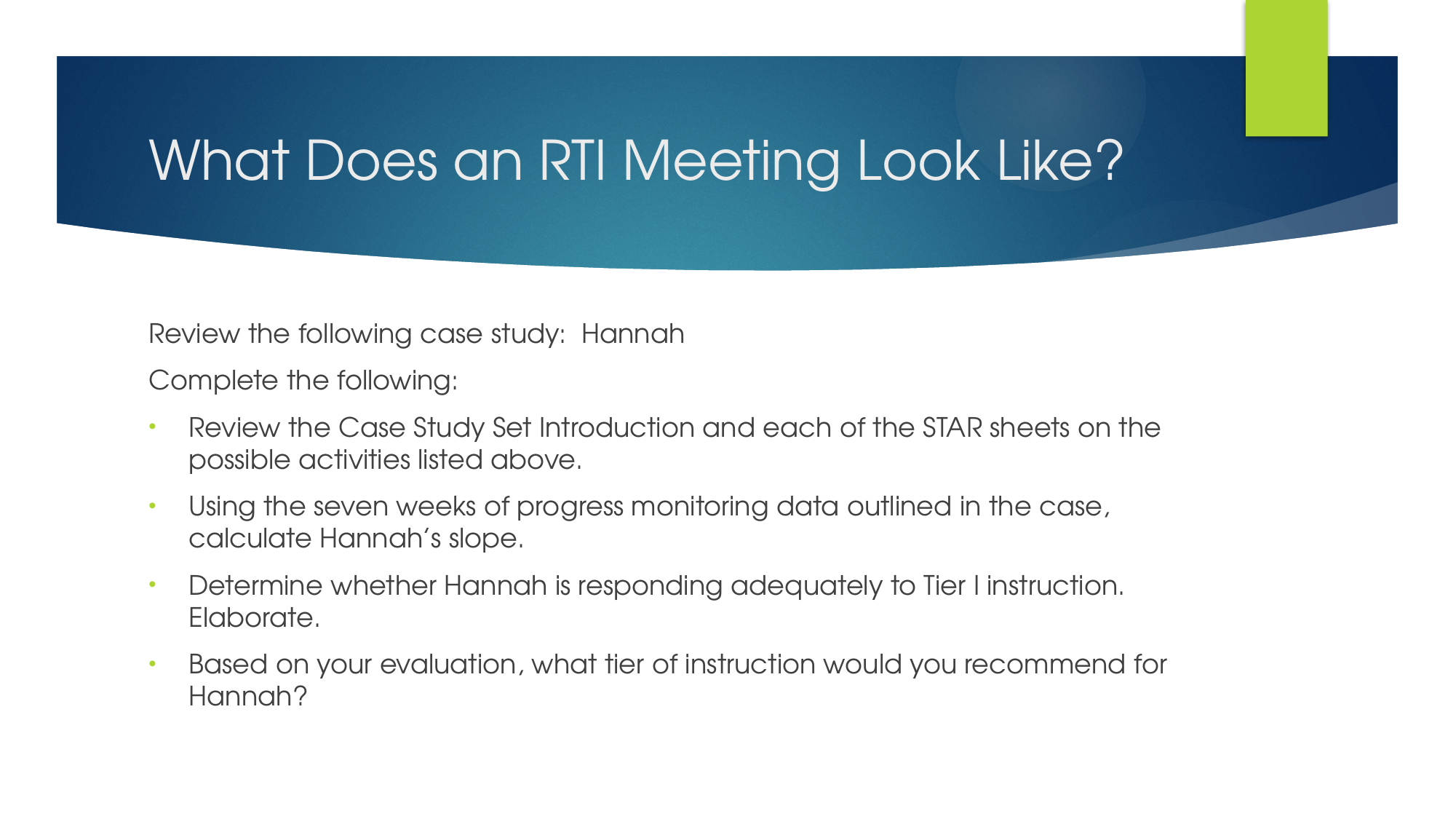

# What Does an RTI Meeting Look Like?
Review the following case study:  Hannah
Complete the following:
Review the Case Study Set Introduction and each of the STAR sheets on the possible activities listed above.
Using the seven weeks of progress monitoring data outlined in the case, calculate Hannah’s slope.
Determine whether Hannah is responding adequately to Tier I instruction. Elaborate.
Based on your evaluation, what tier of instruction would you recommend for Hannah?